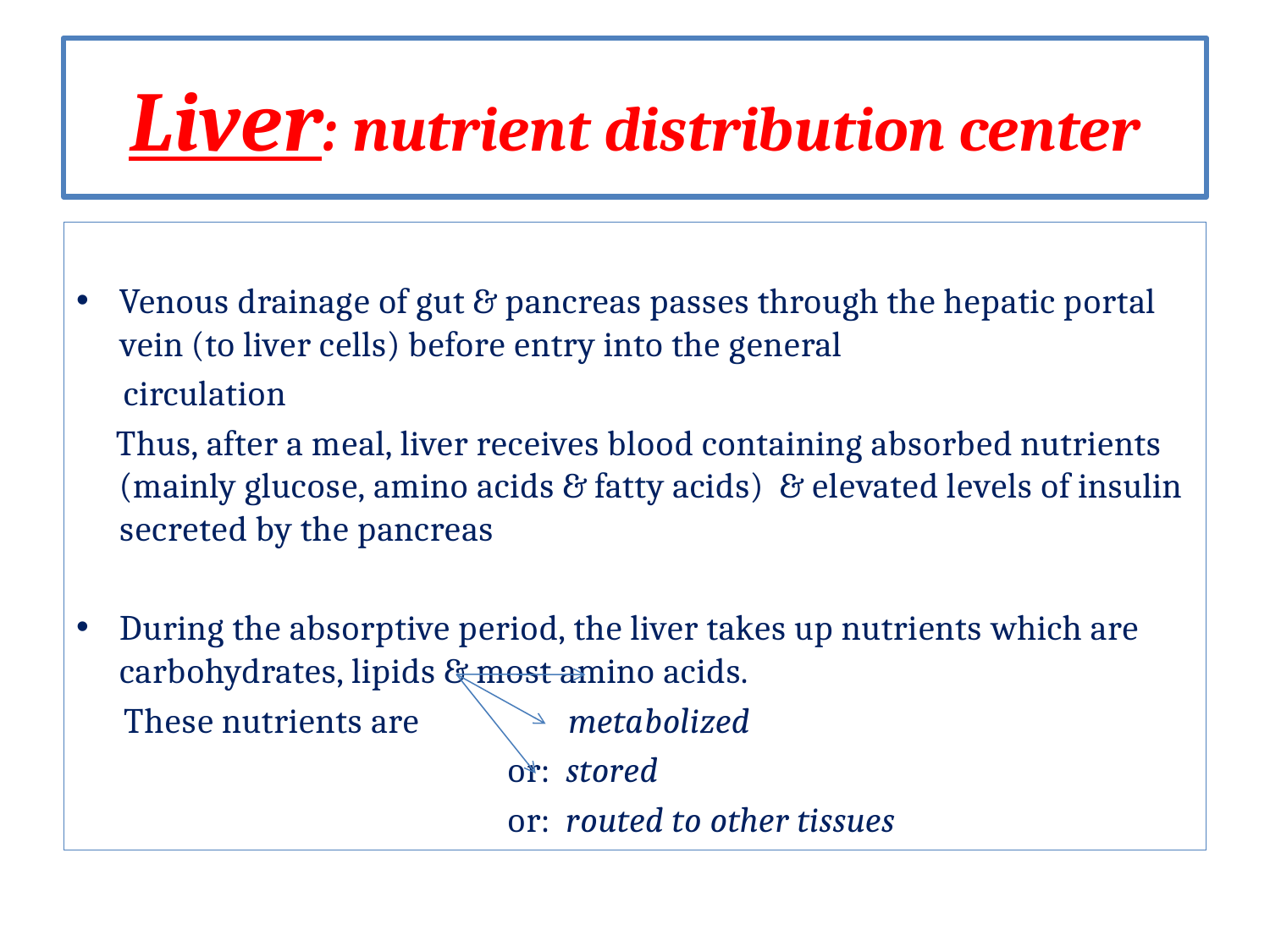

# Liver: nutrient distribution center

Venous drainage of gut & pancreas passes through the hepatic portal vein (to liver cells) before entry into the general
      circulation
     Thus, after a meal, liver receives blood containing absorbed nutrients (mainly glucose, amino acids & fatty acids)  & elevated levels of insulin secreted by the pancreas

During the absorptive period, the liver takes up nutrients which are carbohydrates, lipids & most amino acids.
      These nutrients are                   metabolized
                                                       or:  stored
                                                       or:  routed to other tissues